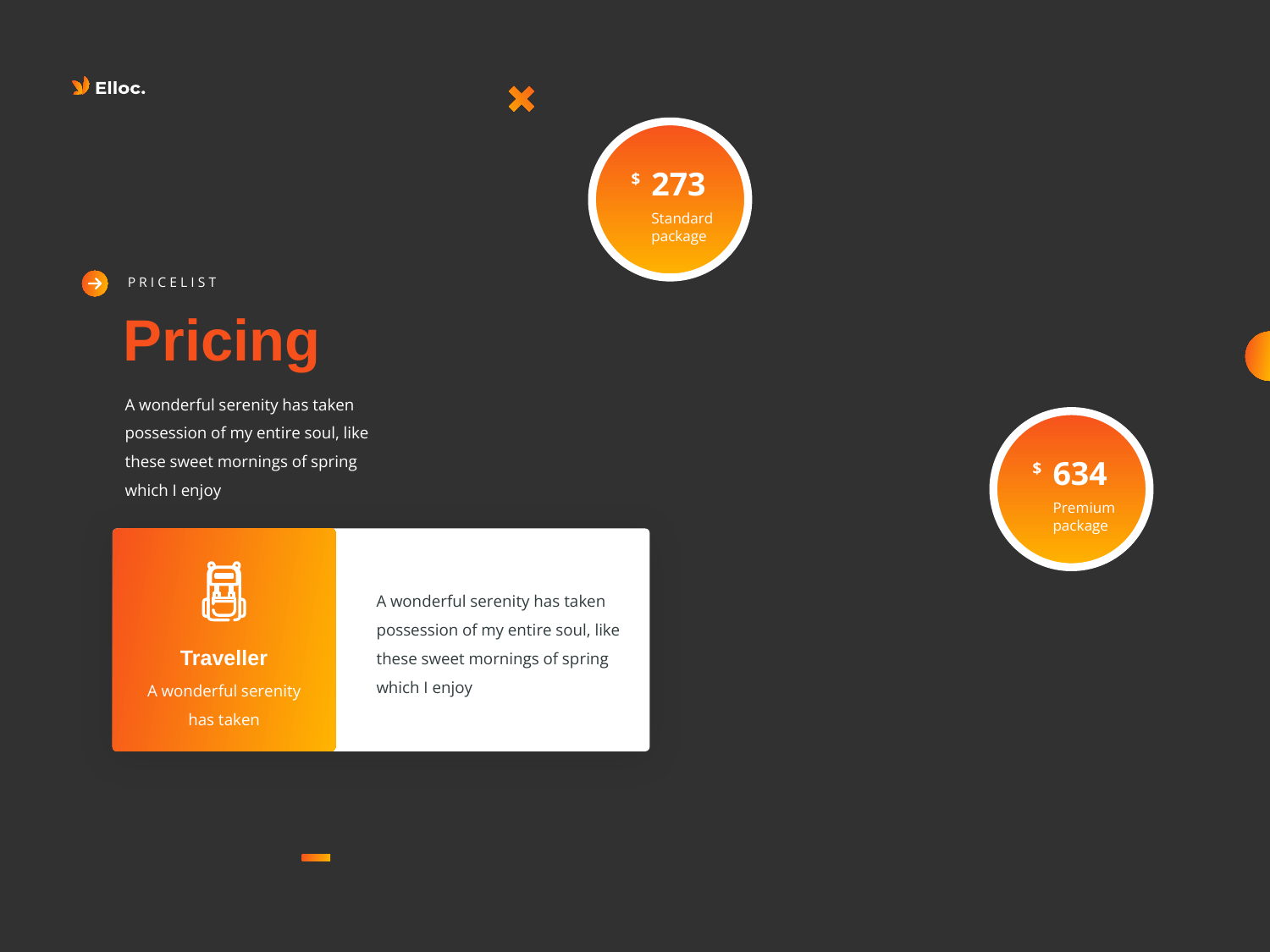

273
$
Standard package
P R I C E L I S T

Pricing

A wonderful serenity has taken possession of my entire soul, like these sweet mornings of spring which I enjoy

634
$
Premium package

A wonderful serenity has taken possession of my entire soul, like these sweet mornings of spring which I enjoy
Traveller
A wonderful serenity has taken